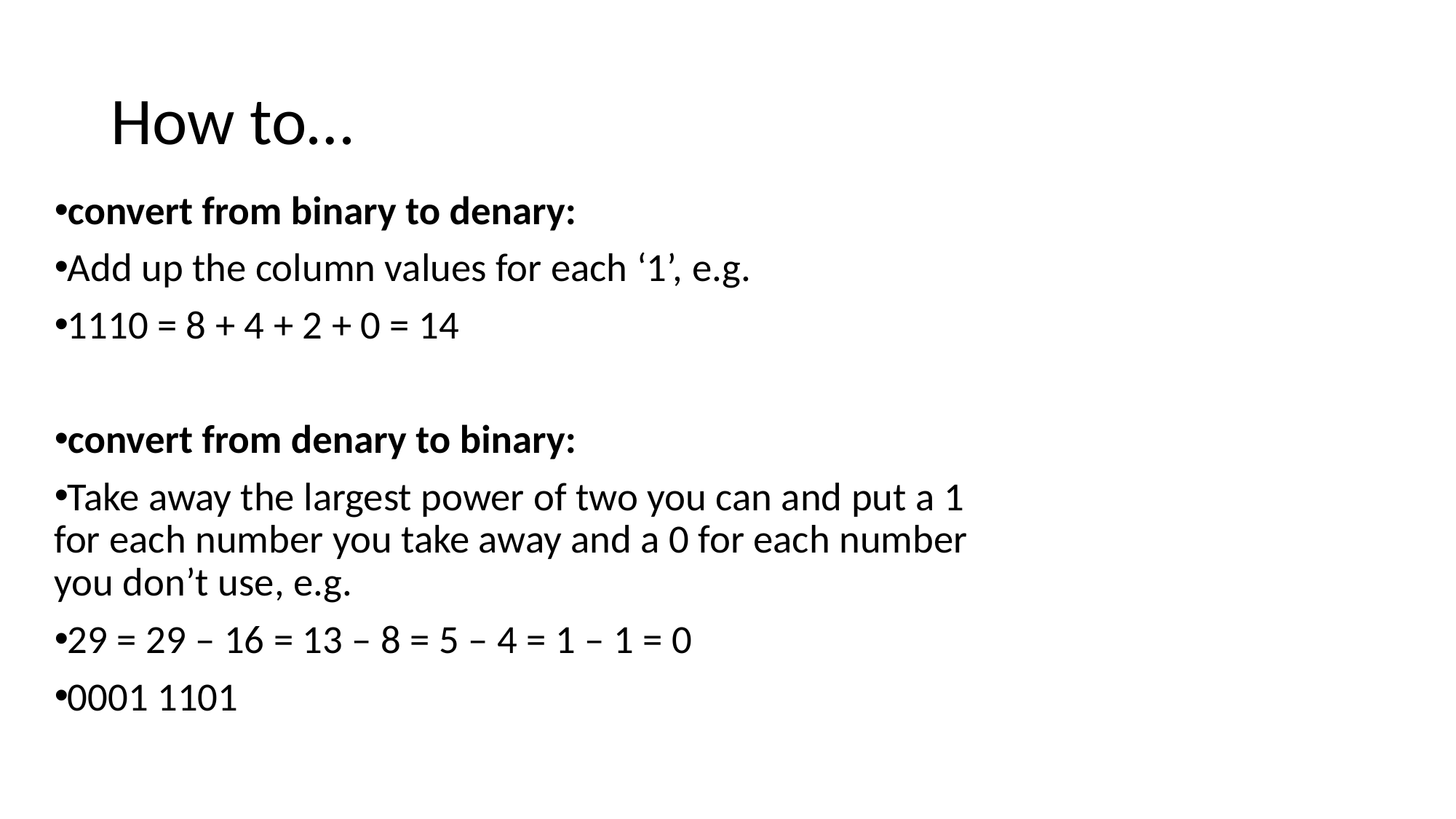

# How to…
convert from binary to denary:
Add up the column values for each ‘1’, e.g.
1110 = 8 + 4 + 2 + 0 = 14

convert from denary to binary:
Take away the largest power of two you can and put a 1 for each number you take away and a 0 for each number you don’t use, e.g.
29 = 29 – 16 = 13 – 8 = 5 – 4 = 1 – 1 = 0
0001 1101